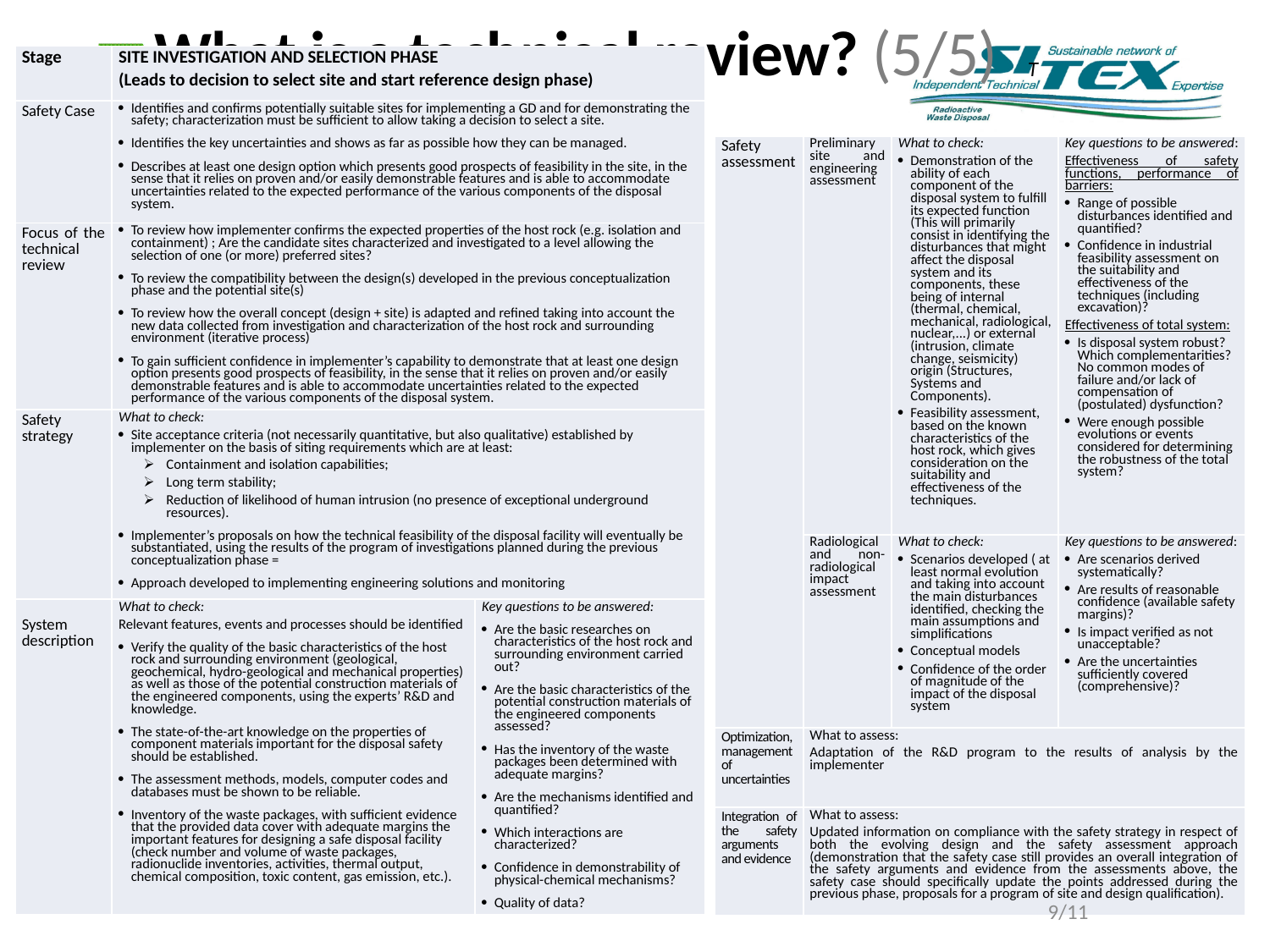

What is a technical review? (5/5)
T
| Stage | SITE INVESTIGATION AND SELECTION PHASE (Leads to decision to select site and start reference design phase) |  |
| --- | --- | --- |
| Safety Case | Identifies and confirms potentially suitable sites for implementing a GD and for demonstrating the safety; characterization must be sufficient to allow taking a decision to select a site. Identifies the key uncertainties and shows as far as possible how they can be managed. Describes at least one design option which presents good prospects of feasibility in the site, in the sense that it relies on proven and/or easily demonstrable features and is able to accommodate uncertainties related to the expected performance of the various components of the disposal system. |  |
| Focus of the technical review | To review how implementer confirms the expected properties of the host rock (e.g. isolation and containment) ; Are the candidate sites characterized and investigated to a level allowing the selection of one (or more) preferred sites? To review the compatibility between the design(s) developed in the previous conceptualization phase and the potential site(s) To review how the overall concept (design + site) is adapted and refined taking into account the new data collected from investigation and characterization of the host rock and surrounding environment (iterative process) To gain sufficient confidence in implementer’s capability to demonstrate that at least one design option presents good prospects of feasibility, in the sense that it relies on proven and/or easily demonstrable features and is able to accommodate uncertainties related to the expected performance of the various components of the disposal system. |  |
| Safety strategy | What to check: Site acceptance criteria (not necessarily quantitative, but also qualitative) established by implementer on the basis of siting requirements which are at least: Containment and isolation capabilities; Long term stability; Reduction of likelihood of human intrusion (no presence of exceptional underground resources). Implementer’s proposals on how the technical feasibility of the disposal facility will eventually be substantiated, using the results of the program of investigations planned during the previous conceptualization phase = Approach developed to implementing engineering solutions and monitoring |  |
| System description | What to check: Relevant features, events and processes should be identified Verify the quality of the basic characteristics of the host rock and surrounding environment (geological, geochemical, hydro-geological and mechanical properties) as well as those of the potential construction materials of the engineered components, using the experts’ R&D and knowledge. The state-of-the-art knowledge on the properties of component materials important for the disposal safety should be established. The assessment methods, models, computer codes and databases must be shown to be reliable. Inventory of the waste packages, with sufficient evidence that the provided data cover with adequate margins the important features for designing a safe disposal facility (check number and volume of waste packages, radionuclide inventories, activities, thermal output, chemical composition, toxic content, gas emission, etc.). | Key questions to be answered: Are the basic researches on characteristics of the host rock and surrounding environment carried out? Are the basic characteristics of the potential construction materials of the engineered components assessed? Has the inventory of the waste packages been determined with adequate margins? Are the mechanisms identified and quantified? Which interactions are characterized? Confidence in demonstrability of physical-chemical mechanisms? Quality of data? |
| Safety assessment | Preliminary site and engineering assessment | What to check: Demonstration of the ability of each component of the disposal system to fulfill its expected function (This will primarily consist in identifying the disturbances that might affect the disposal system and its components, these being of internal (thermal, chemical, mechanical, radiological, nuclear,...) or external (intrusion, climate change, seismicity) origin (Structures, Systems and Components). Feasibility assessment, based on the known characteristics of the host rock, which gives consideration on the suitability and effectiveness of the techniques. | Key questions to be answered: Effectiveness of safety functions, performance of barriers: Range of possible disturbances identified and quantified? Confidence in industrial feasibility assessment on the suitability and effectiveness of the techniques (including excavation)? Effectiveness of total system: Is disposal system robust? Which complementarities? No common modes of failure and/or lack of compensation of (postulated) dysfunction? Were enough possible evolutions or events considered for determining the robustness of the total system? |
| --- | --- | --- | --- |
|  | Radiological and non-radiological impact assessment | What to check: Scenarios developed ( at least normal evolution and taking into account the main disturbances identified, checking the main assumptions and simplifications Conceptual models Confidence of the order of magnitude of the impact of the disposal system | Key questions to be answered: Are scenarios derived systematically? Are results of reasonable confidence (available safety margins)? Is impact verified as not unacceptable? Are the uncertainties sufficiently covered (comprehensive)? |
| Optimization, management of uncertainties | What to assess: Adaptation of the R&D program to the results of analysis by the implementer |  |  |
| Integration of the safety arguments and evidence | What to assess: Updated information on compliance with the safety strategy in respect of both the evolving design and the safety assessment approach (demonstration that the safety case still provides an overall integration of the safety arguments and evidence from the assessments above, the safety case should specifically update the points addressed during the previous phase, proposals for a program of site and design qualification). |  |  |

9/11